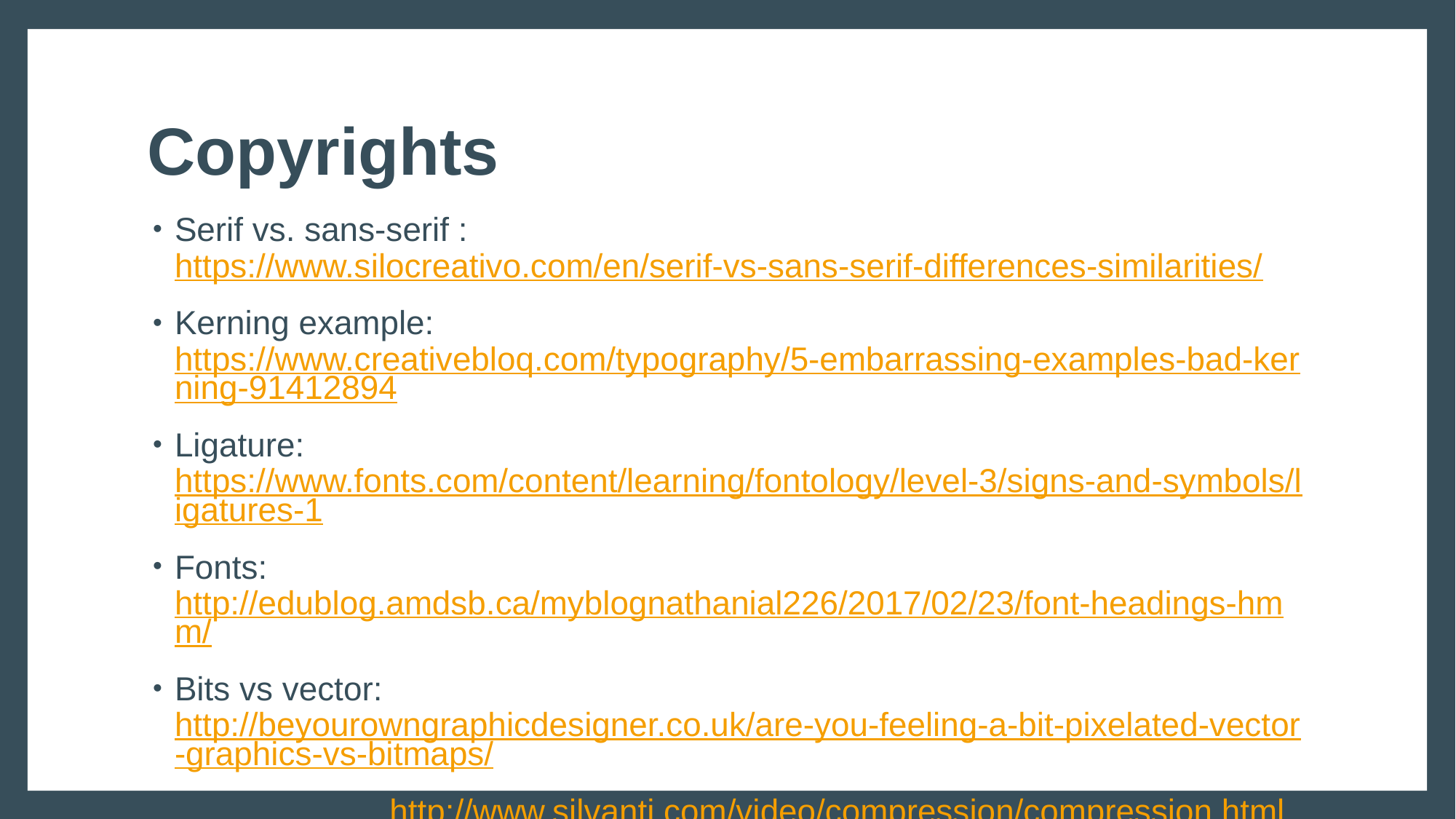

# Copyrights
Serif vs. sans-serif : https://www.silocreativo.com/en/serif-vs-sans-serif-differences-similarities/
Kerning example: https://www.creativebloq.com/typography/5-embarrassing-examples-bad-kerning-91412894
Ligature: https://www.fonts.com/content/learning/fontology/level-3/signs-and-symbols/ligatures-1
Fonts: http://edublog.amdsb.ca/myblognathanial226/2017/02/23/font-headings-hmm/
Bits vs vector: http://beyourowngraphicdesigner.co.uk/are-you-feeling-a-bit-pixelated-vector-graphics-vs-bitmaps/
Compression: http://www.silvanti.com/video/compression/compression.html